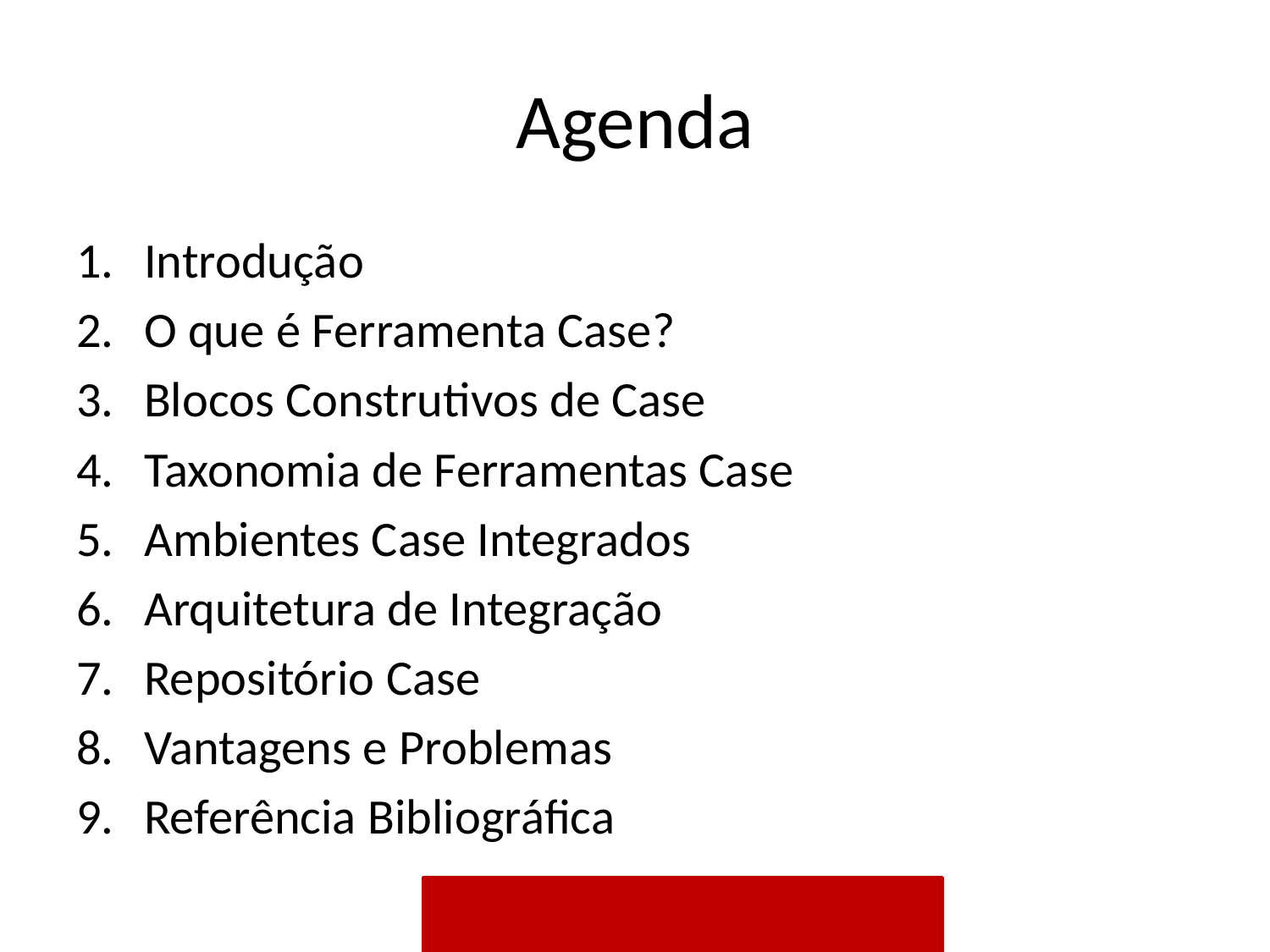

# Agenda
Introdução
O que é Ferramenta Case?
Blocos Construtivos de Case
Taxonomia de Ferramentas Case
Ambientes Case Integrados
Arquitetura de Integração
Repositório Case
Vantagens e Problemas
Referência Bibliográfica